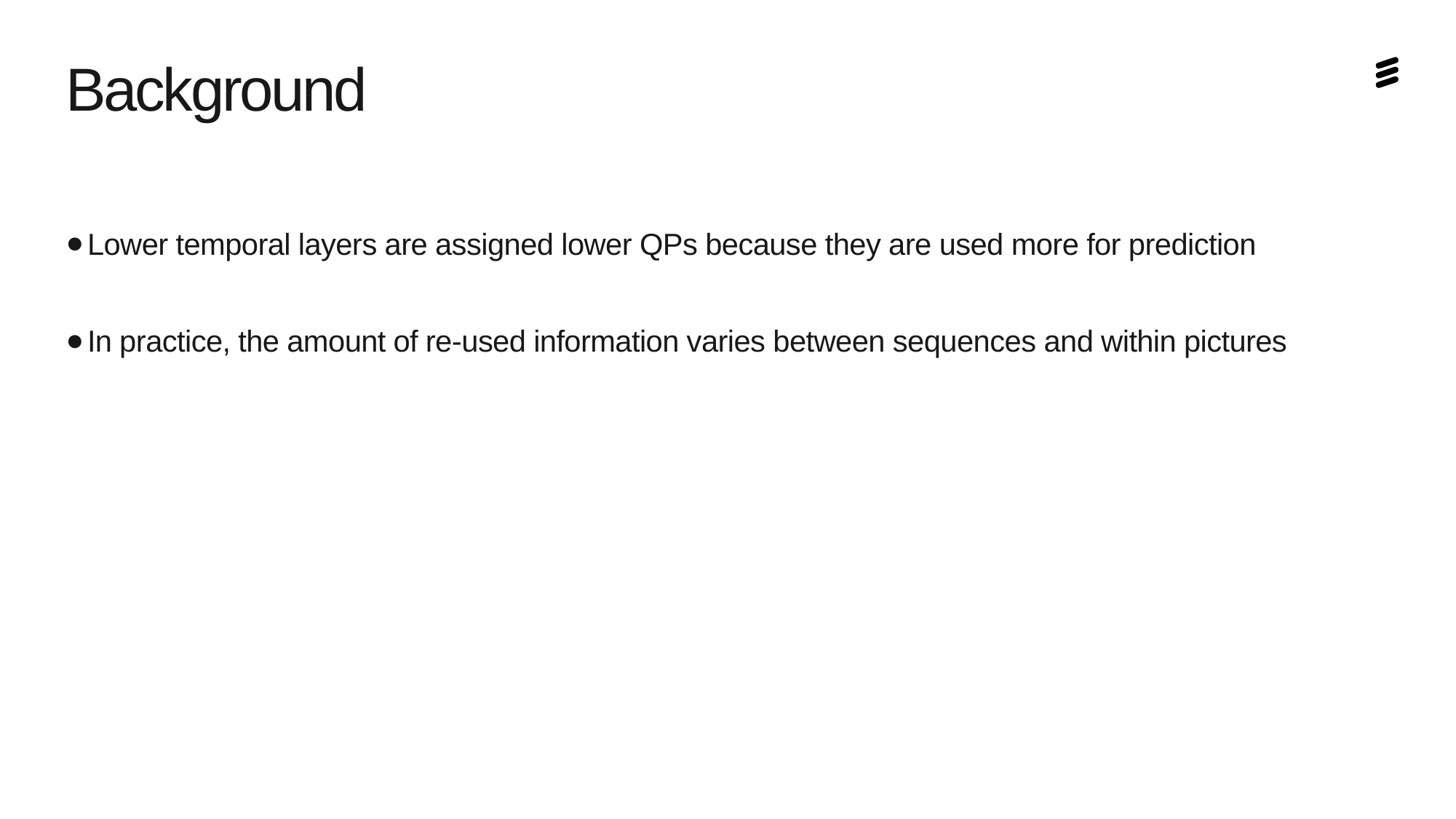

# Background
Lower temporal layers are assigned lower QPs because they are used more for prediction

In practice, the amount of re-used information varies between sequences and within pictures